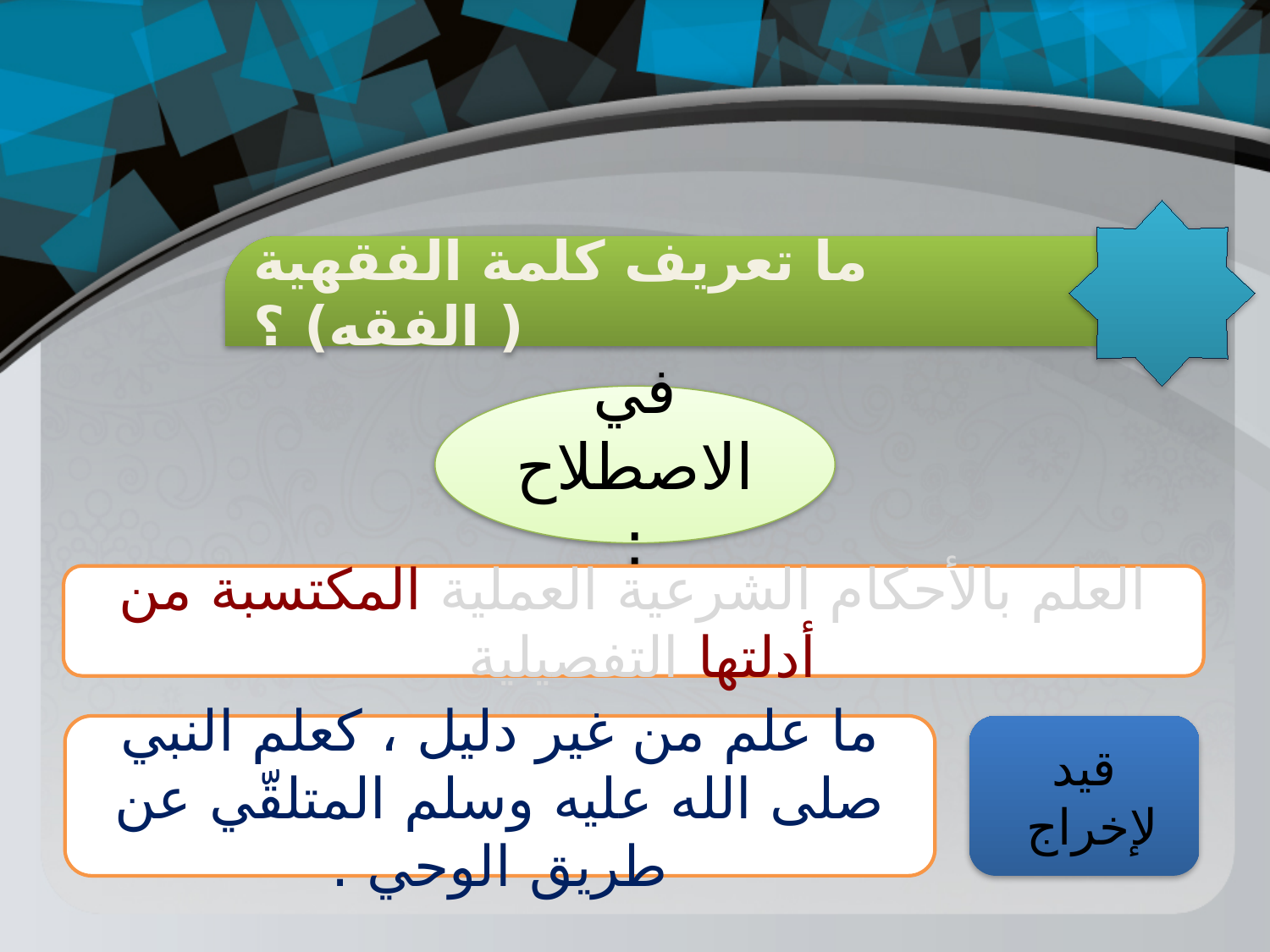

ما تعريف كلمة الفقهية ( الفقه) ؟
في الاصطلاح :
العلم بالأحكام الشرعية العملية المكتسبة من أدلتها التفصيلية
ما علم من غير دليل ، كعلم النبي صلى الله عليه وسلم المتلقّي عن طريق الوحي .
قيد لإخراج